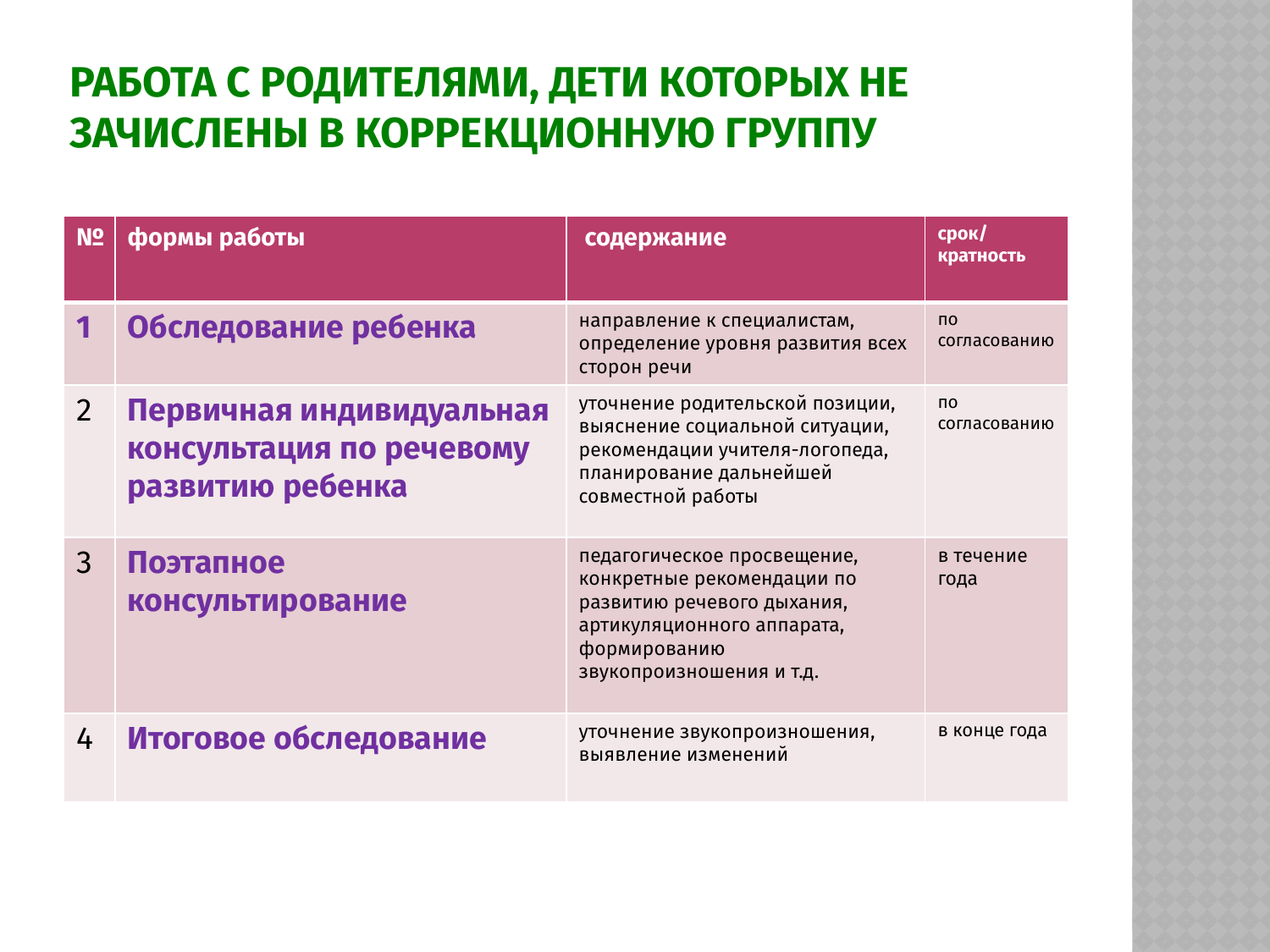

# Работа с родителями, дети которых не зачислены в коррекционную группу
| № | формы работы | содержание | срок/кратность |
| --- | --- | --- | --- |
| 1 | Обследование ребенка | направление к специалистам, определение уровня развития всех сторон речи | по согласованию |
| 2 | Первичная индивидуальная консультация по речевому развитию ребенка | уточнение родительской позиции, выяснение социальной ситуации, рекомендации учителя-логопеда, планирование дальнейшей совместной работы | по согласованию |
| 3 | Поэтапное консультирование | педагогическое просвещение, конкретные рекомендации по развитию речевого дыхания, артикуляционного аппарата, формированию звукопроизношения и т.д. | в течение года |
| 4 | Итоговое обследование | уточнение звукопроизношения, выявление изменений | в конце года |